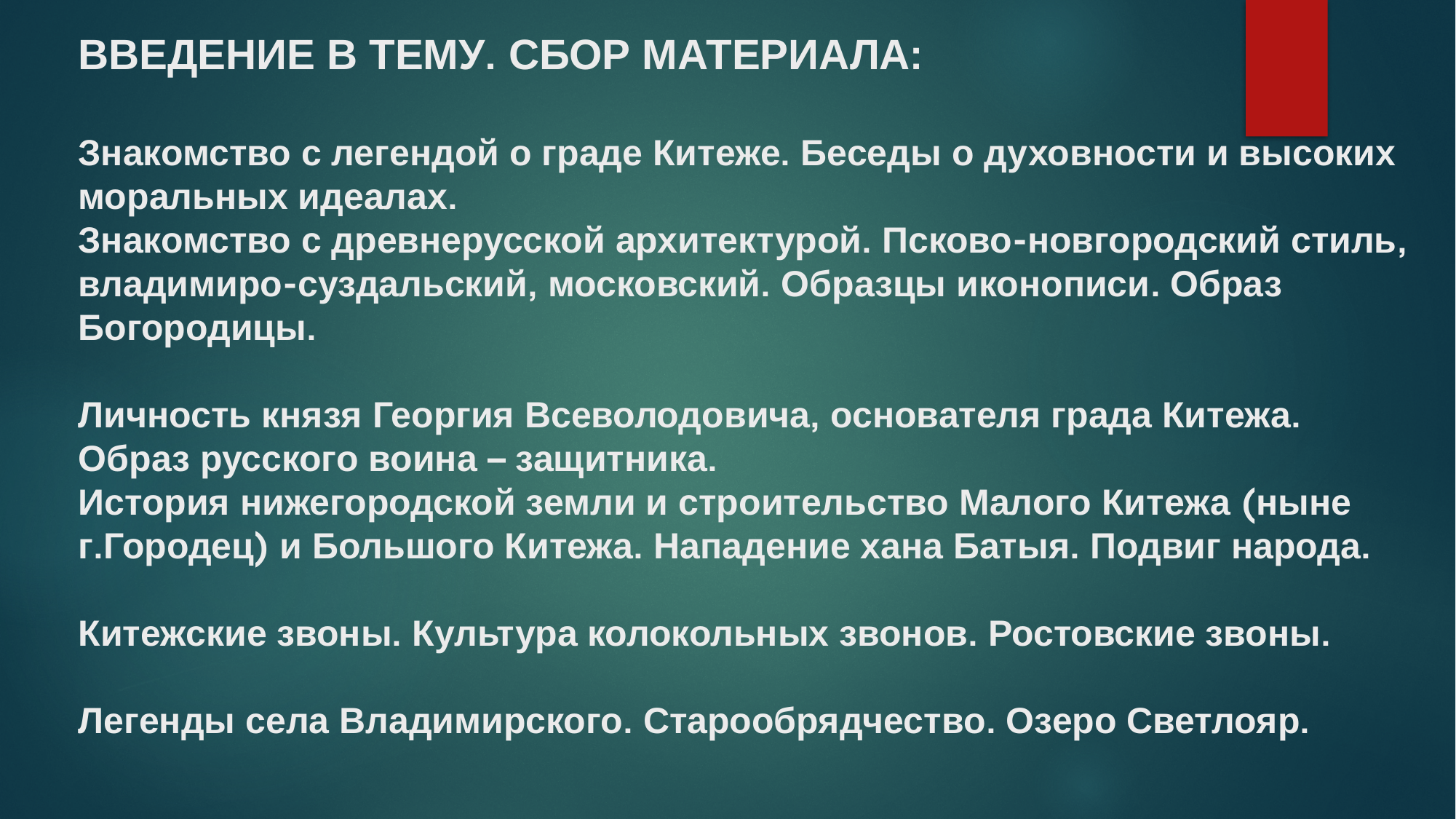

# ВВЕДЕНИЕ В ТЕМУ. СБОР МАТЕРИАЛА: Знакомство с легендой о граде Китеже. Беседы о духовности и высоких моральных идеалах. Знакомство с древнерусской архитектурой. Псково-новгородский стиль, владимиро-суздальский, московский. Образцы иконописи. Образ Богородицы. Личность князя Георгия Всеволодовича, основателя града Китежа. Образ русского воина – защитника. История нижегородской земли и строительство Малого Китежа (ныне г.Городец) и Большого Китежа. Нападение хана Батыя. Подвиг народа. Китежские звоны. Культура колокольных звонов. Ростовские звоны. Легенды села Владимирского. Старообрядчество. Озеро Светлояр.